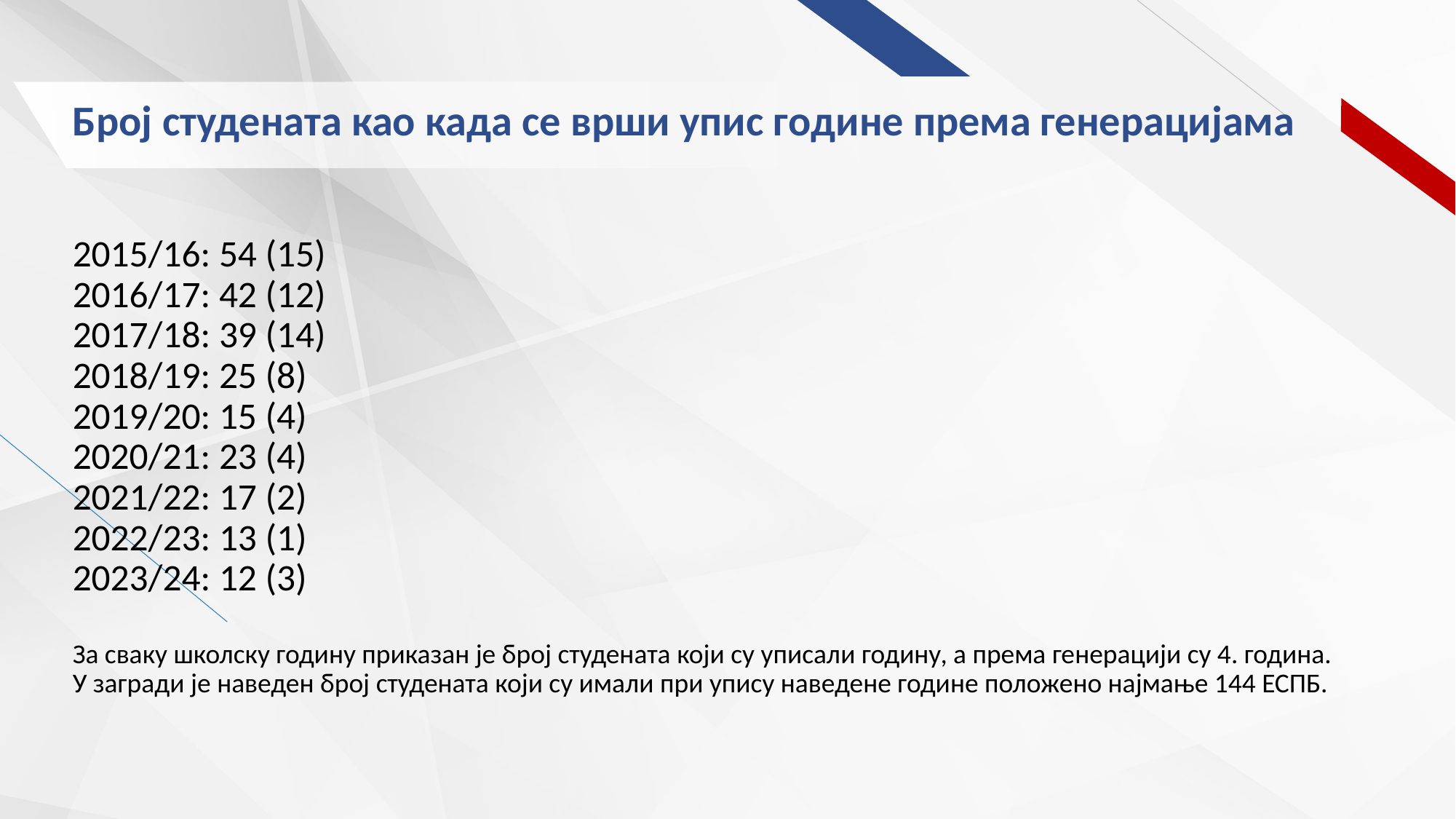

# Број студената као када се врши упис године према генерацијама
2015/16: 54 (15)
2016/17: 42 (12)
2017/18: 39 (14)
2018/19: 25 (8)
2019/20: 15 (4)
2020/21: 23 (4)
2021/22: 17 (2)
2022/23: 13 (1)
2023/24: 12 (3)
За сваку школску годину приказан је број студената који су уписали годину, а према генерацији су 4. година. У загради је наведен број студената који су имали при упису наведене године положено најмање 144 ЕСПБ.